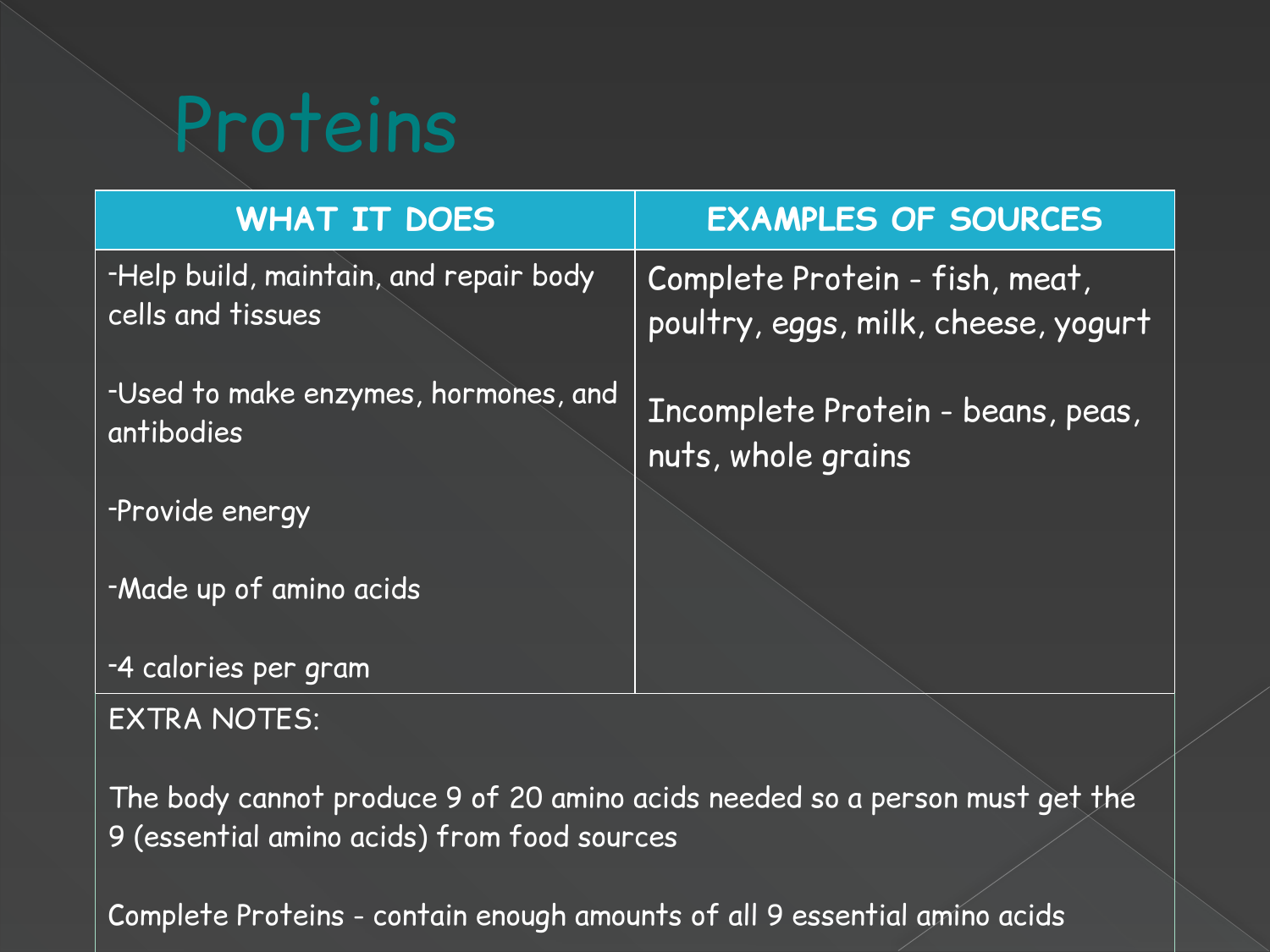

# Proteins
| WHAT IT DOES | EXAMPLES OF SOURCES |
| --- | --- |
| Help build, maintain, and repair body cells and tissues Used to make enzymes, hormones, and antibodies Provide energy Made up of amino acids 4 calories per gram | Complete Protein - fish, meat, poultry, eggs, milk, cheese, yogurt Incomplete Protein - beans, peas, nuts, whole grains |
| EXTRA NOTES: The body cannot produce 9 of 20 amino acids needed so a person must get the 9 (essential amino acids) from food sources Complete Proteins - contain enough amounts of all 9 essential amino acids Incomplete Proteins - lack on or more of the essential amino acids |  |